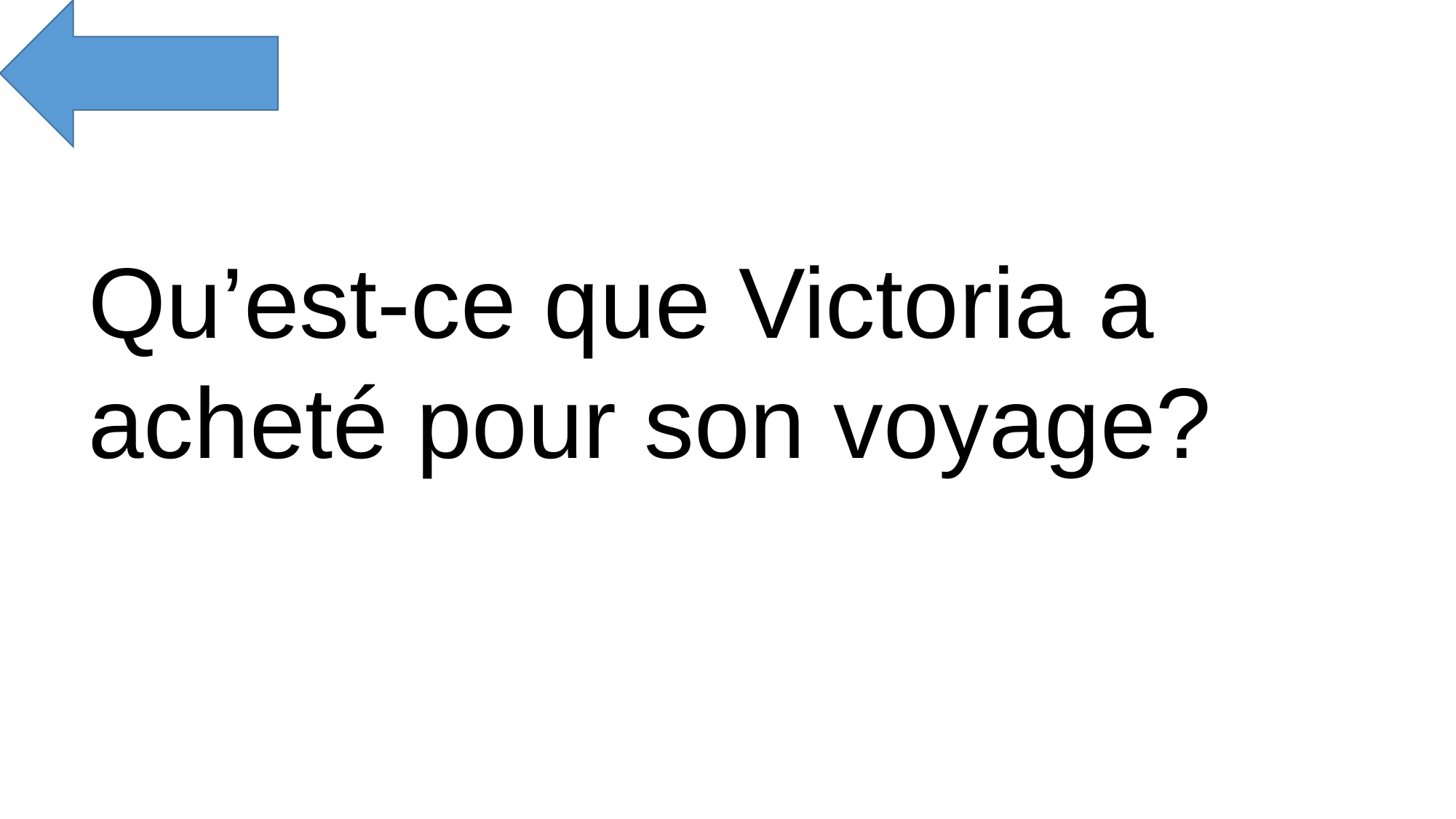

Qu’est-ce que Victoria a acheté pour son voyage?